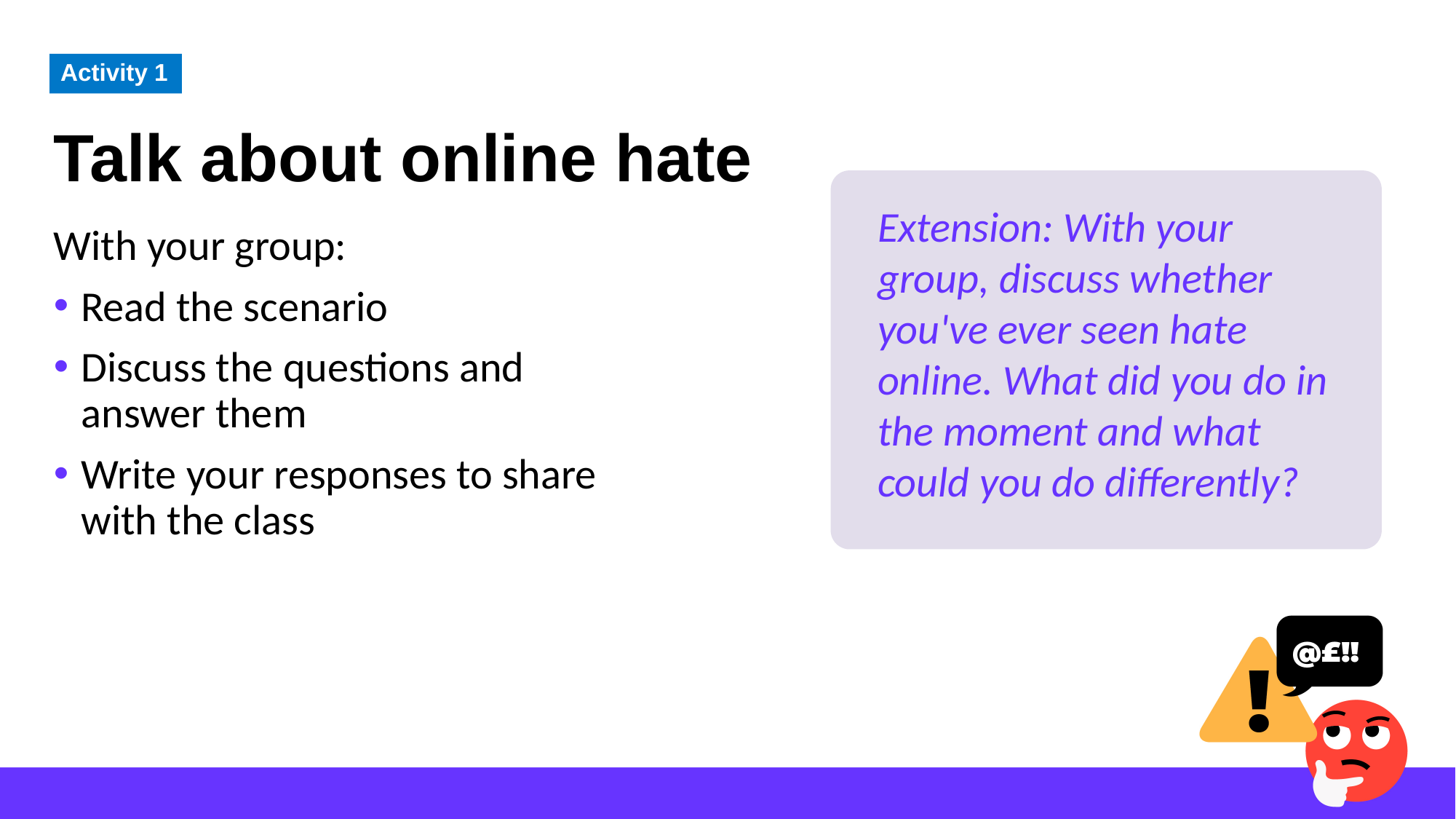

Talk about online hate
Activity 1

Extension: With your group, discuss whether you've ever seen hate online. What did you do in the moment and what could you do differently?
With your group:
Read the scenario
Discuss the questions and answer them
Write your responses to share with the class